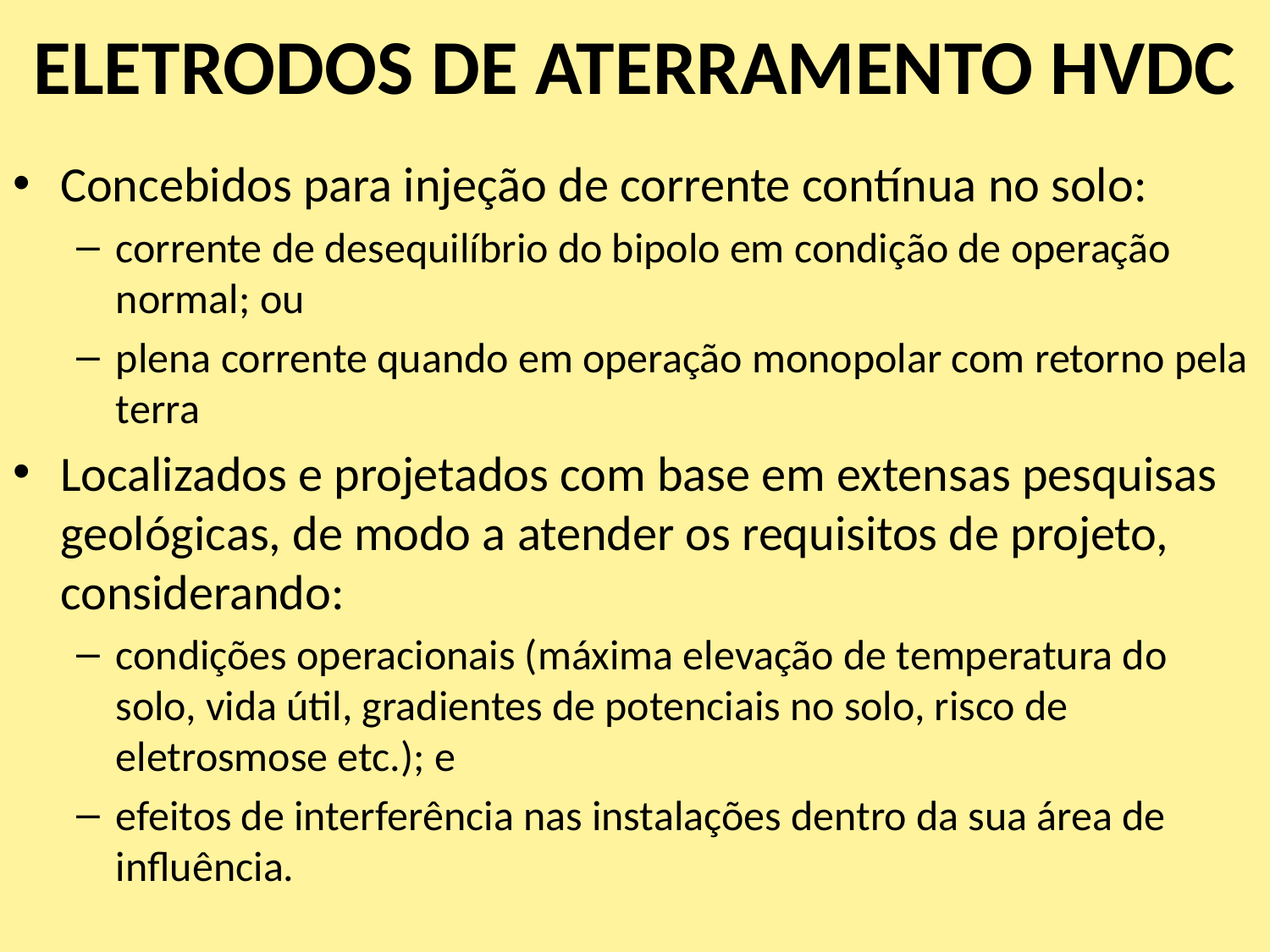

# ELETRODOS DE ATERRAMENTO HVDC
Concebidos para injeção de corrente contínua no solo:
corrente de desequilíbrio do bipolo em condição de operação normal; ou
plena corrente quando em operação monopolar com retorno pela terra
Localizados e projetados com base em extensas pesquisas geológicas, de modo a atender os requisitos de projeto, considerando:
condições operacionais (máxima elevação de temperatura do solo, vida útil, gradientes de potenciais no solo, risco de eletrosmose etc.); e
efeitos de interferência nas instalações dentro da sua área de influência.